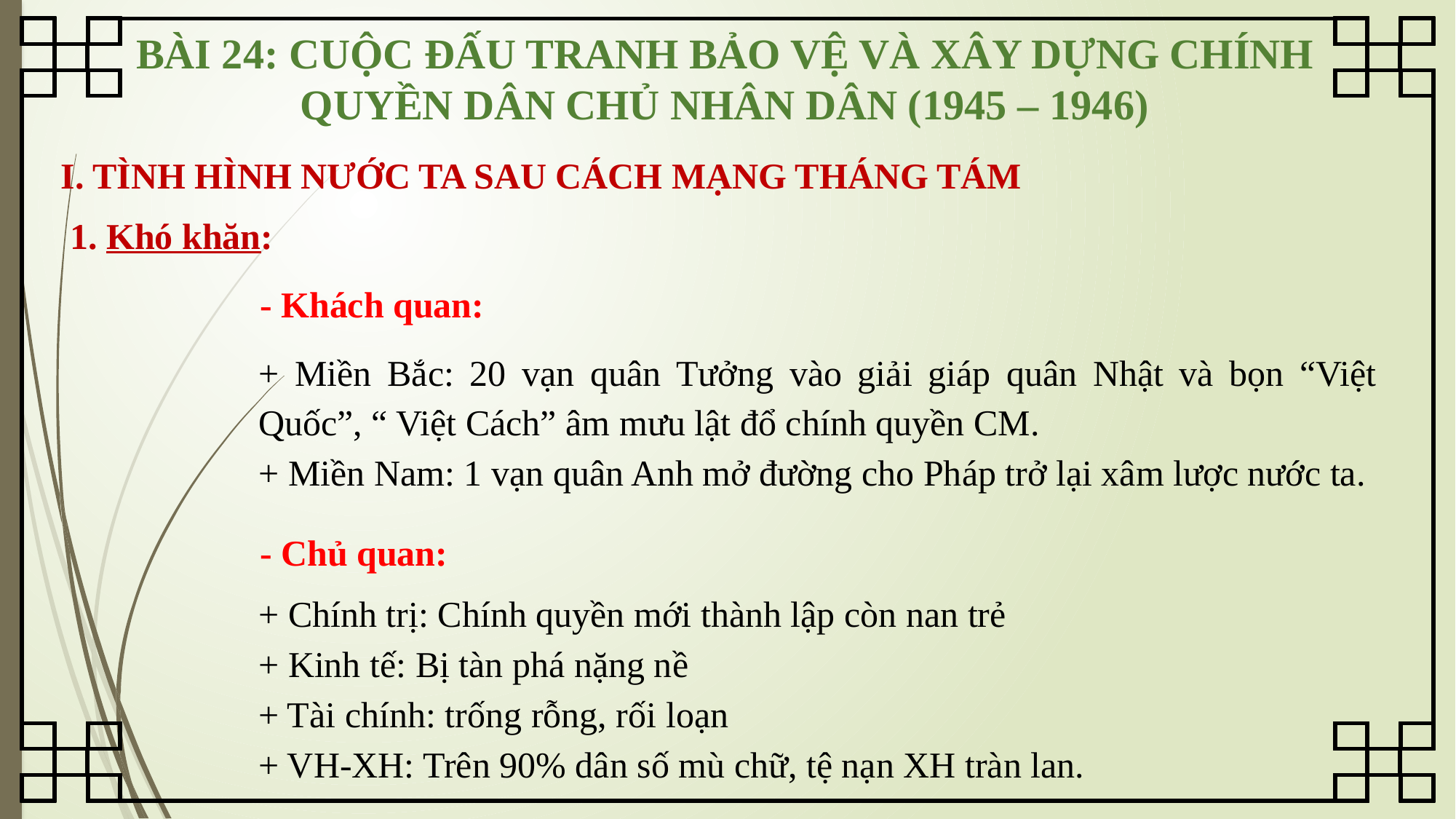

BÀI 24: CUỘC ĐẤU TRANH BẢO VỆ VÀ XÂY DỰNG CHÍNH QUYỀN DÂN CHỦ NHÂN DÂN (1945 – 1946)
I. TÌNH HÌNH NƯỚC TA SAU CÁCH MẠNG THÁNG TÁM
 1. Khó khăn:
- Khách quan:
+ Miền Bắc: 20 vạn quân Tưởng vào giải giáp quân Nhật và bọn “Việt Quốc”, “ Việt Cách” âm mưu lật đổ chính quyền CM.
+ Miền Nam: 1 vạn quân Anh mở đường cho Pháp trở lại xâm lược nước ta.
- Chủ quan:
+ Chính trị: Chính quyền mới thành lập còn nan trẻ
+ Kinh tế: Bị tàn phá nặng nề
+ Tài chính: trống rỗng, rối loạn
+ VH-XH: Trên 90% dân số mù chữ, tệ nạn XH tràn lan.